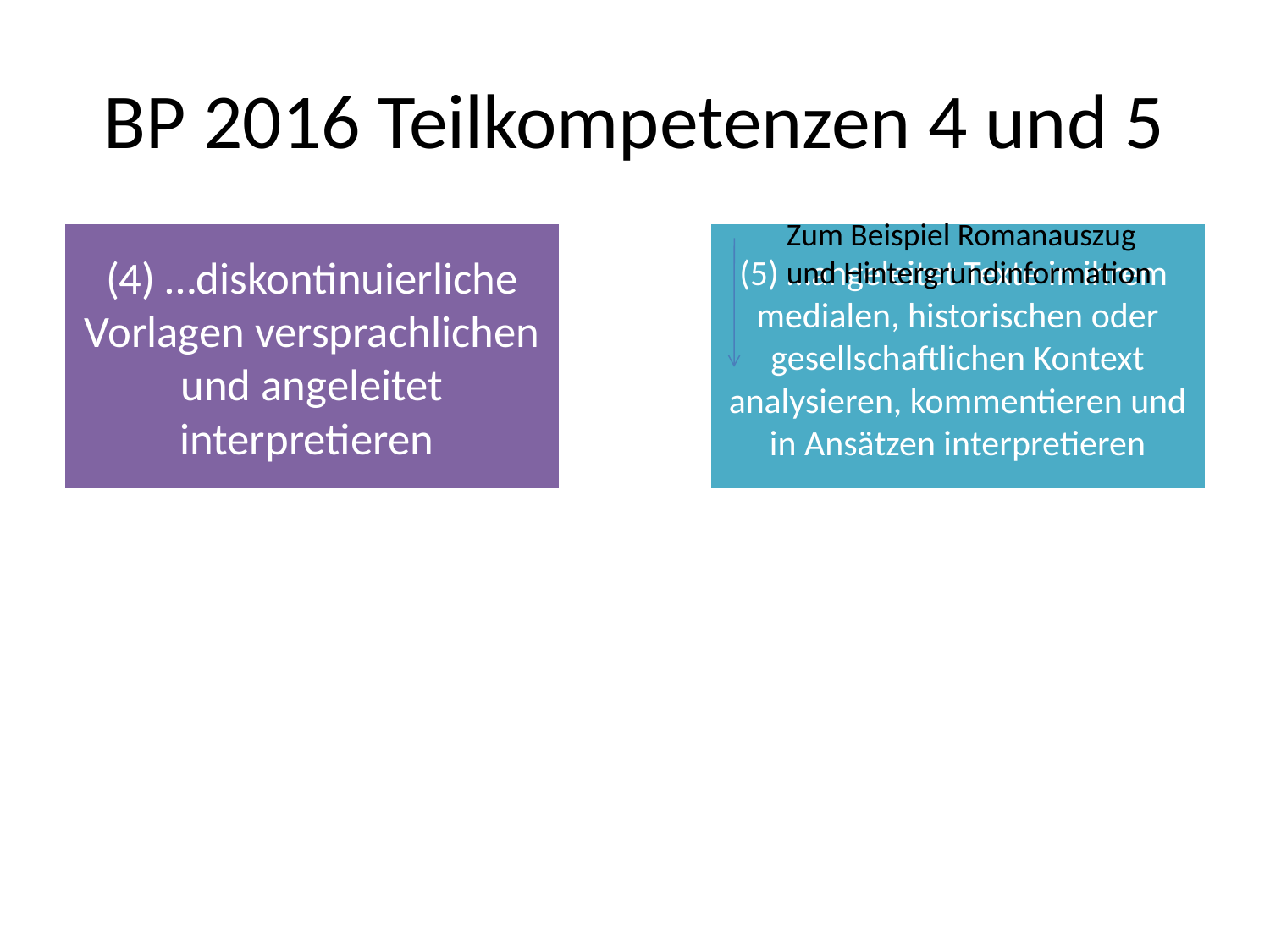

# BP 2016 Teilkompetenzen 4 und 5
Zum Beispiel Romanauszug
und Hintergrundinformation
(4) …diskontinuierliche Vorlagen versprachlichen und angeleitet interpretieren